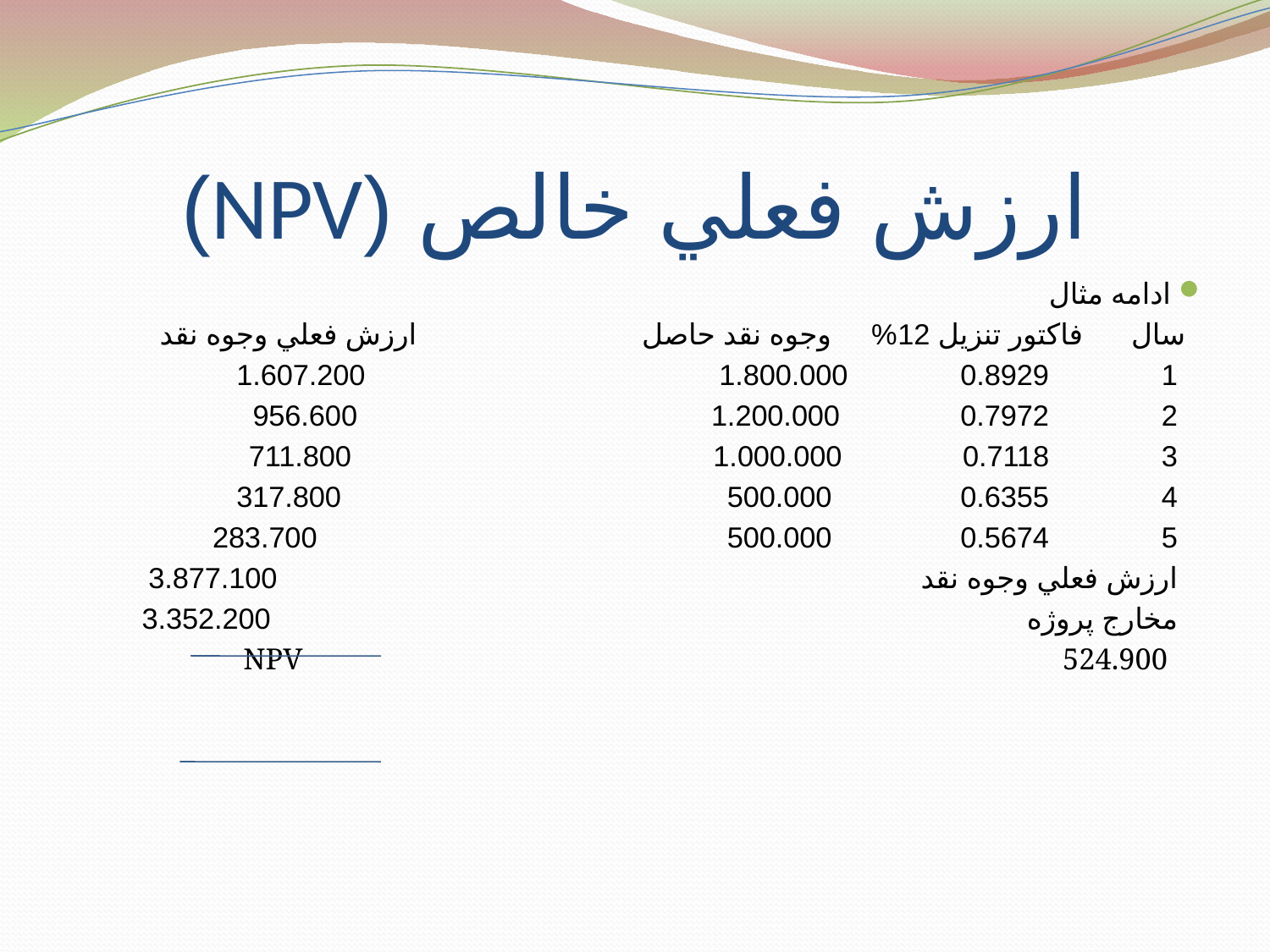

# ارزش فعلي خالص (NPV)
ادامه مثال
 سال      فاكتور تنزيل 12%     وجوه نقد حاصل                            ارزش فعلي وجوه نقد
  1              0.8929              1.800.000                                            1.607.200
  2              0.7972               1.200.000                                            956.600
  3              0.7118               1.000.000                                             711.800
  4              0.6355                500.000                                                317.800
  5              0.5674                500.000                                                   283.700
  ارزش فعلي وجوه نقد                                                                                3.877.100
  مخارج پروژه                                                                                              3.352.200
   NPV                                                                                                    524.900